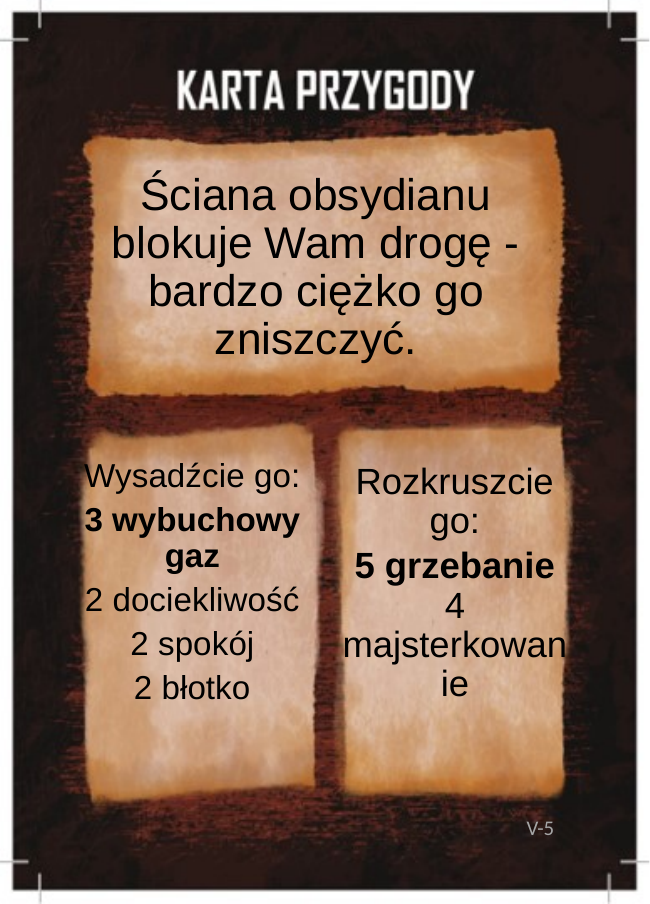

# Ściana obsydianu blokuje Wam drogę - bardzo ciężko go zniszczyć.
Wysadźcie go:
3 wybuchowy gaz
2 dociekliwość
2 spokój
2 błotko
Rozkruszcie go:
5 grzebanie
4 majsterkowanie
V-5